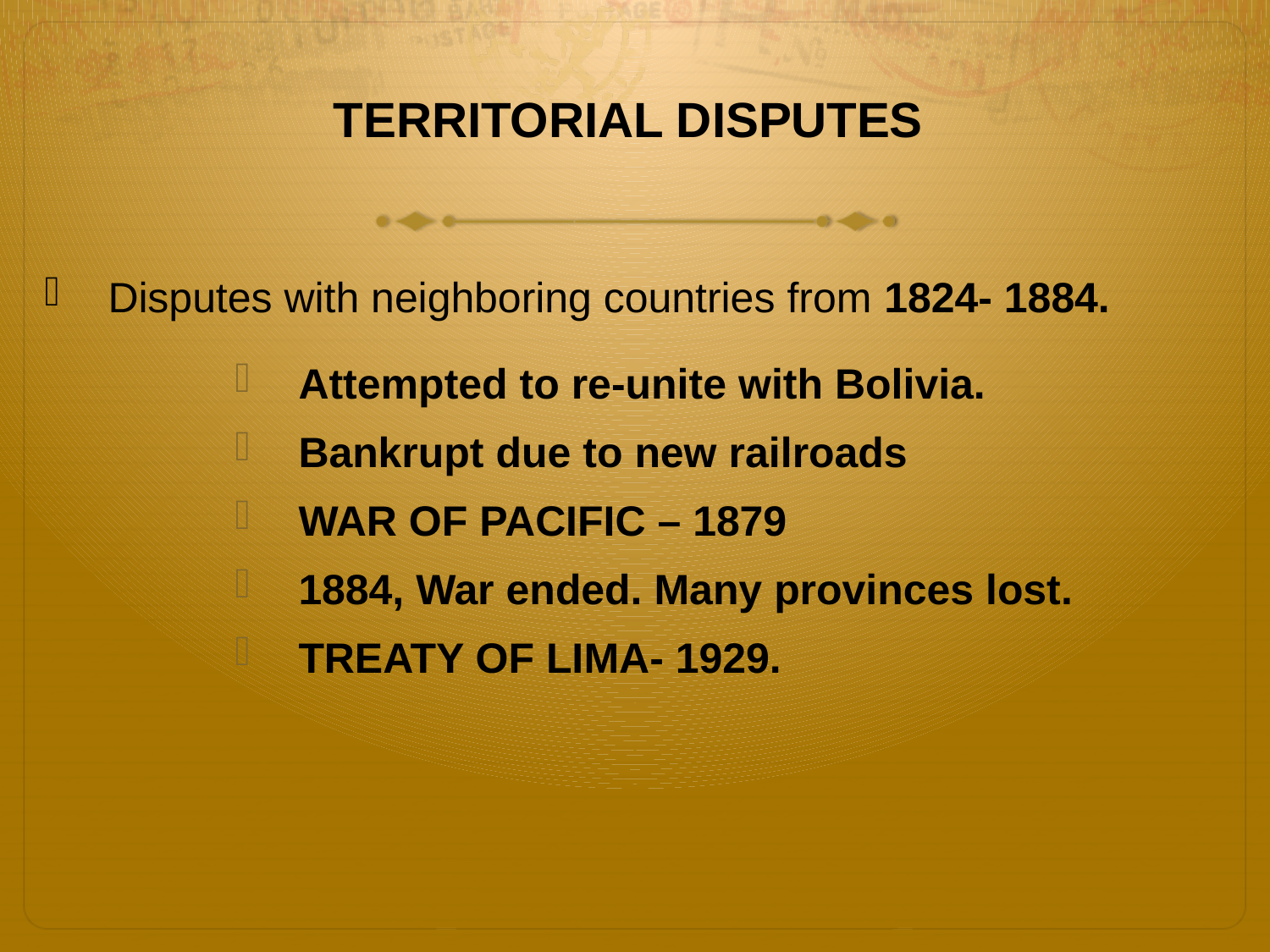

# TERRITORIAL DISPUTES
Disputes with neighboring countries from 1824- 1884.
Attempted to re-unite with Bolivia.
Bankrupt due to new railroads
WAR OF PACIFIC – 1879
1884, War ended. Many provinces lost.
TREATY OF LIMA- 1929.